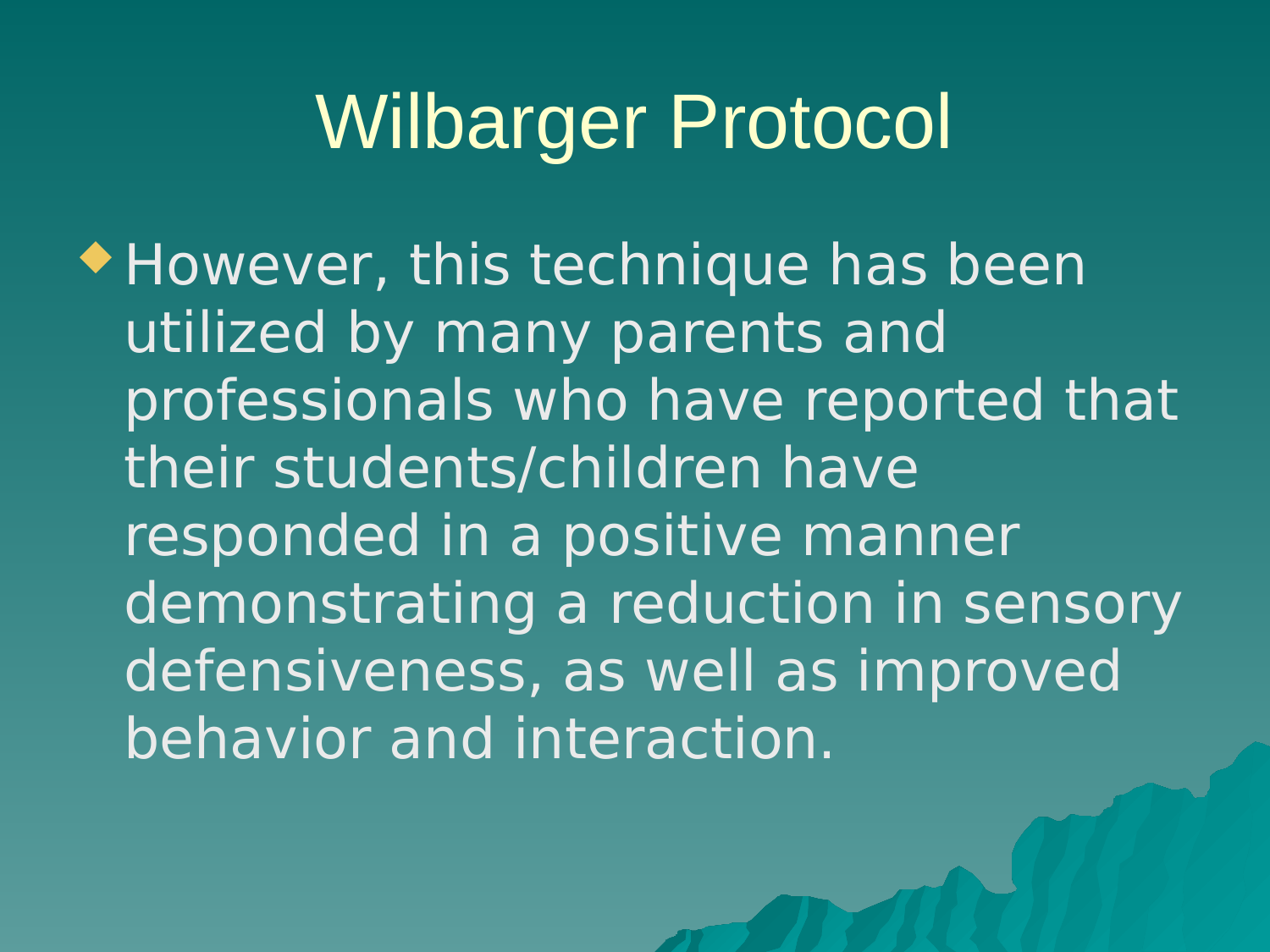

# Wilbarger Protocol
However, this technique has been utilized by many parents and professionals who have reported that their students/children have responded in a positive manner demonstrating a reduction in sensory defensiveness, as well as improved behavior and interaction.